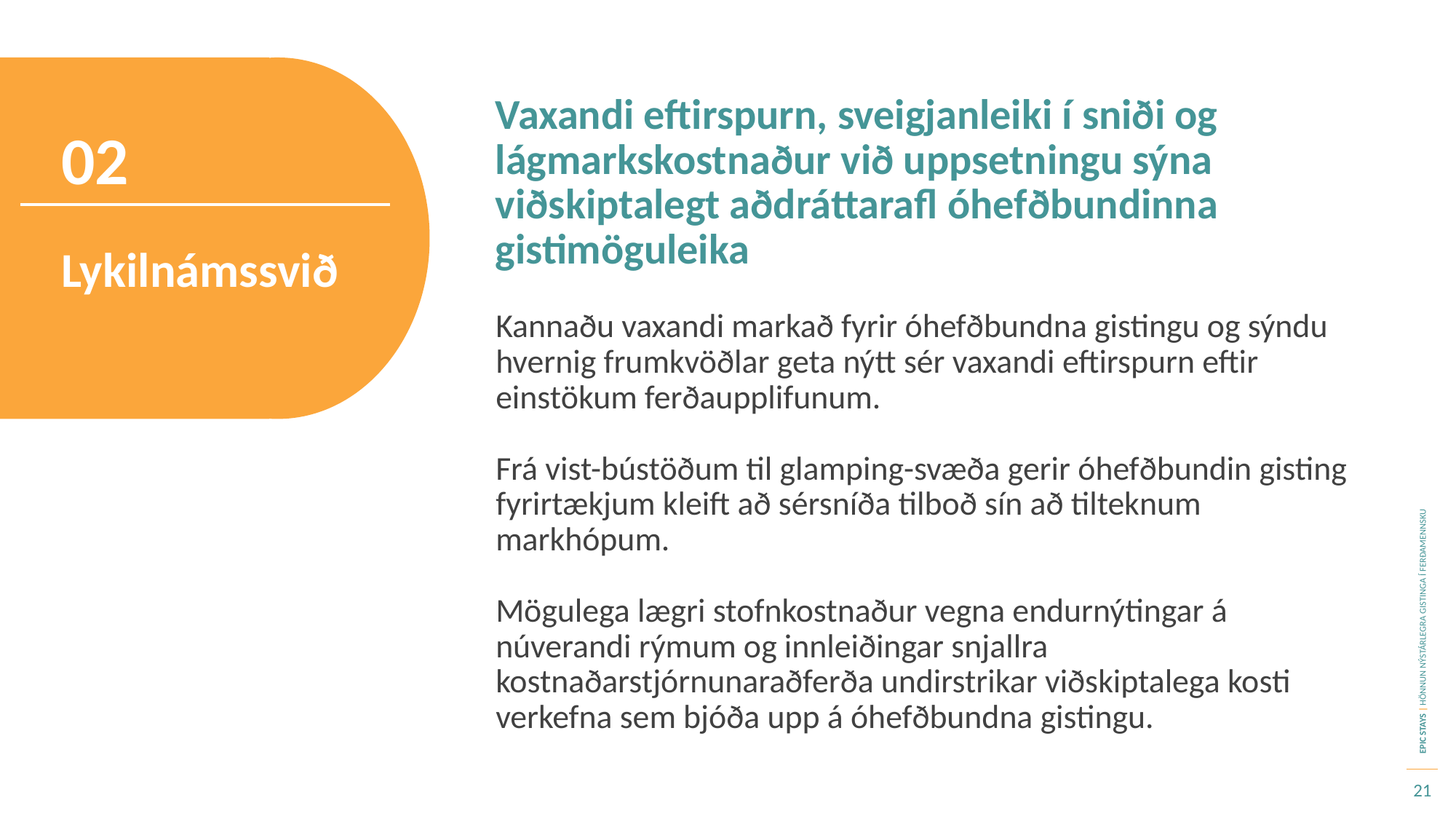

Vaxandi eftirspurn, sveigjanleiki í sniði og lágmarkskostnaður við uppsetningu sýna viðskiptalegt aðdráttarafl óhefðbundinna gistimöguleika

02
Lykilnámssvið
Kannaðu vaxandi markað fyrir óhefðbundna gistingu og sýndu hvernig frumkvöðlar geta nýtt sér vaxandi eftirspurn eftir einstökum ferðaupplifunum.

Frá vist-bústöðum til glamping-svæða gerir óhefðbundin gisting fyrirtækjum kleift að sérsníða tilboð sín að tilteknum markhópum.

Mögulega lægri stofnkostnaður vegna endurnýtingar á núverandi rýmum og innleiðingar snjallra kostnaðarstjórnunaraðferða undirstrikar viðskiptalega kosti verkefna sem bjóða upp á óhefðbundna gistingu.

21